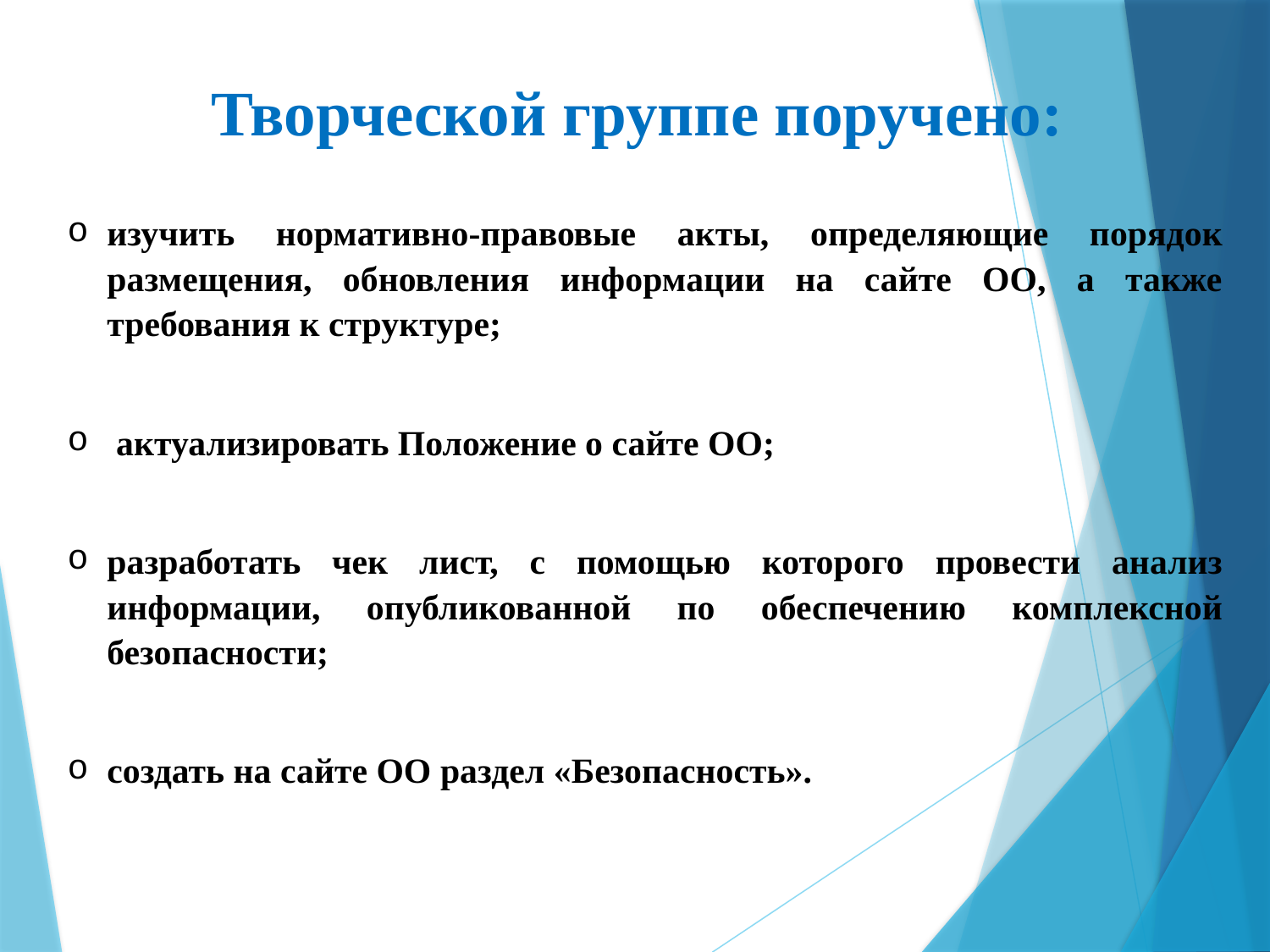

Творческой группе поручено:

изучить нормативно-правовые акты, определяющие порядок размещения, обновления информации на сайте ОО, а также требования к структуре;

 актуализировать Положение о сайте ОО;

разработать чек лист, с помощью которого провести анализ информации, опубликованной по обеспечению комплексной безопасности;

создать на сайте ОО раздел «Безопасность».